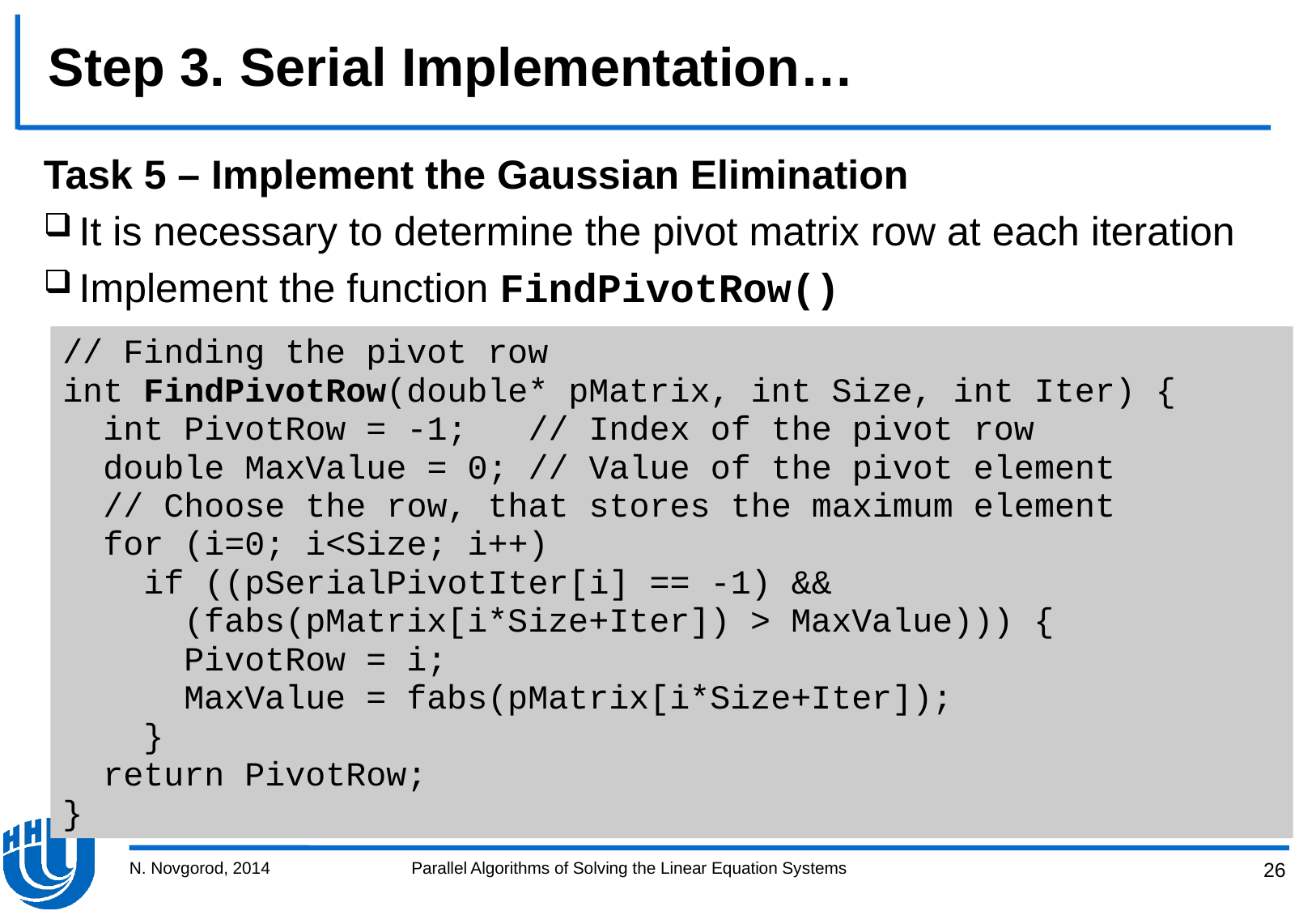

# Step 3. Serial Implementation…
Task 5 – Implement the Gaussian Elimination
It is necessary to determine the pivot matrix row at each iteration
Implement the function FindPivotRow()
// Finding the pivot row
int FindPivotRow(double* pMatrix, int Size, int Iter) {
  int PivotRow = -1;   // Index of the pivot row
  double MaxValue = 0; // Value of the pivot element
  // Choose the row, that stores the maximum element
  for (i=0; i<Size; i++)
    if ((pSerialPivotIter[i] == -1) &&
      (fabs(pMatrix[i*Size+Iter]) > MaxValue))) {
      PivotRow = i;
      MaxValue = fabs(pMatrix[i*Size+Iter]);
    }
  return PivotRow;
}
N. Novgorod, 2014
Parallel Algorithms of Solving the Linear Equation Systems
26